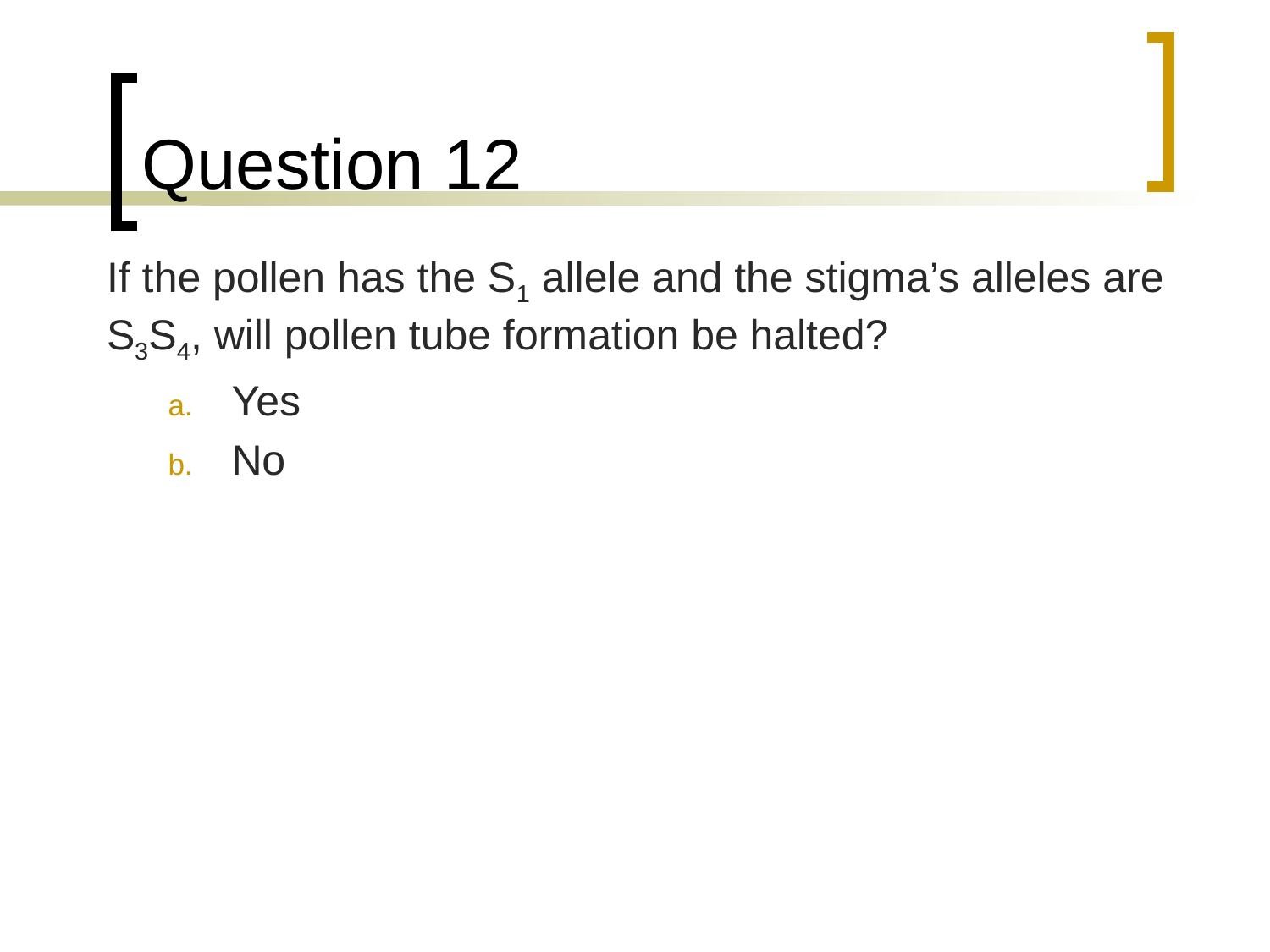

# Question 12
	If the pollen has the S1 allele and the stigma’s alleles are S3S4, will pollen tube formation be halted?
Yes
No